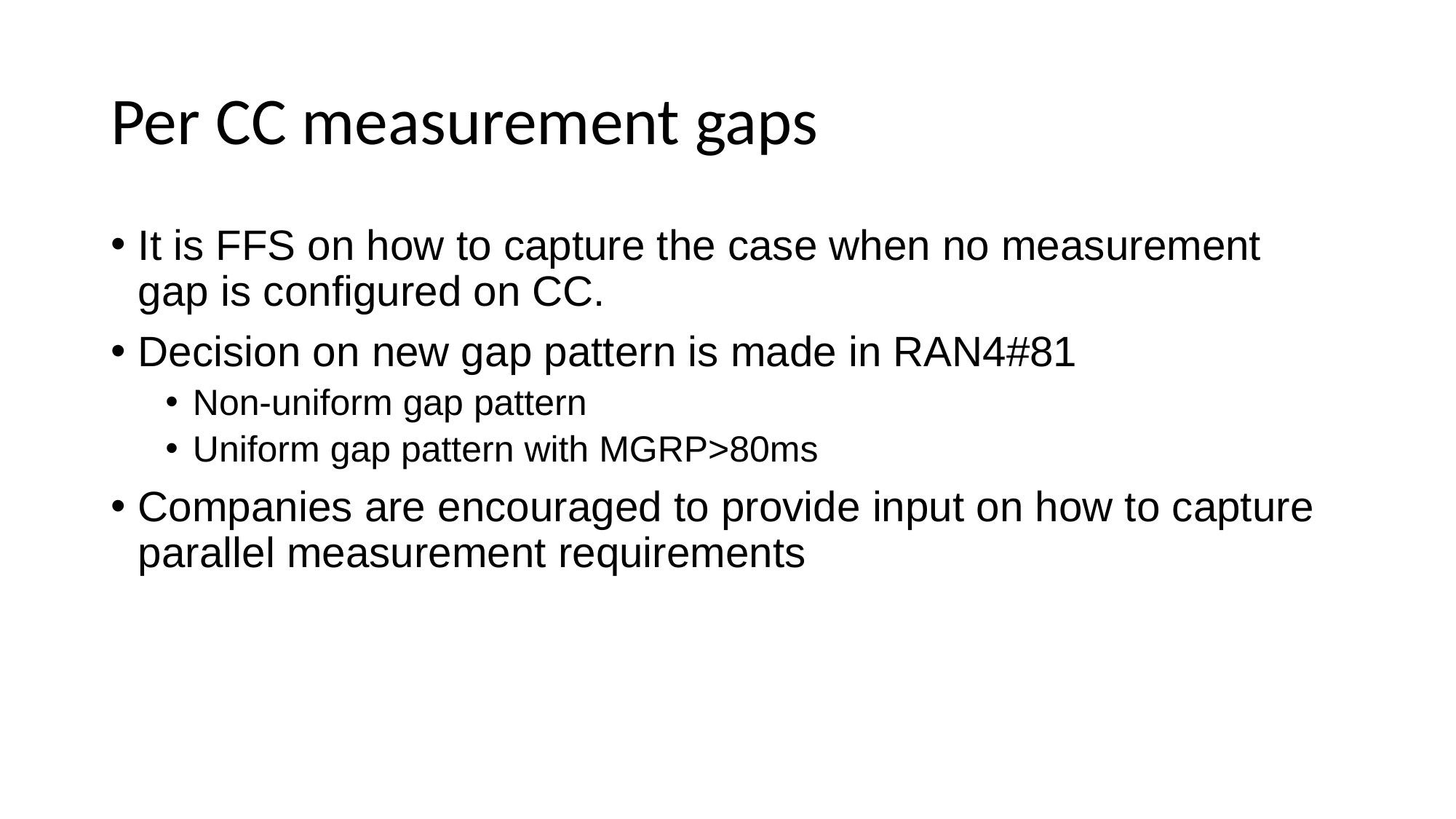

# Per CC measurement gaps
It is FFS on how to capture the case when no measurement gap is configured on CC.
Decision on new gap pattern is made in RAN4#81
Non-uniform gap pattern
Uniform gap pattern with MGRP>80ms
Companies are encouraged to provide input on how to capture parallel measurement requirements